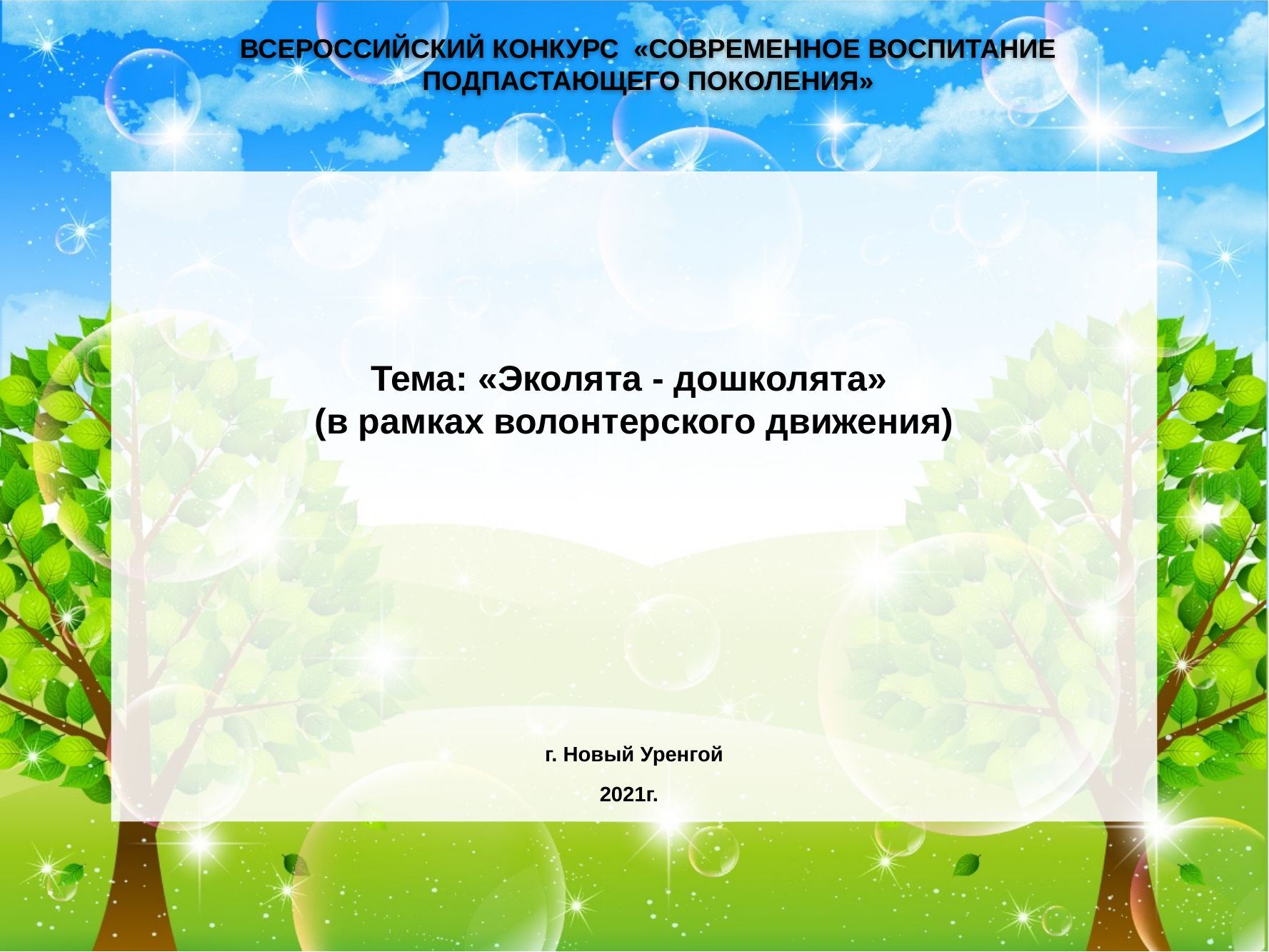

Всероссийский конкурс  «Современное воспитание подпастающего поколения»
# Тема: «Эколята - дошколята» (в рамках волонтерского движения) г. Новый Уренгой 2021г.